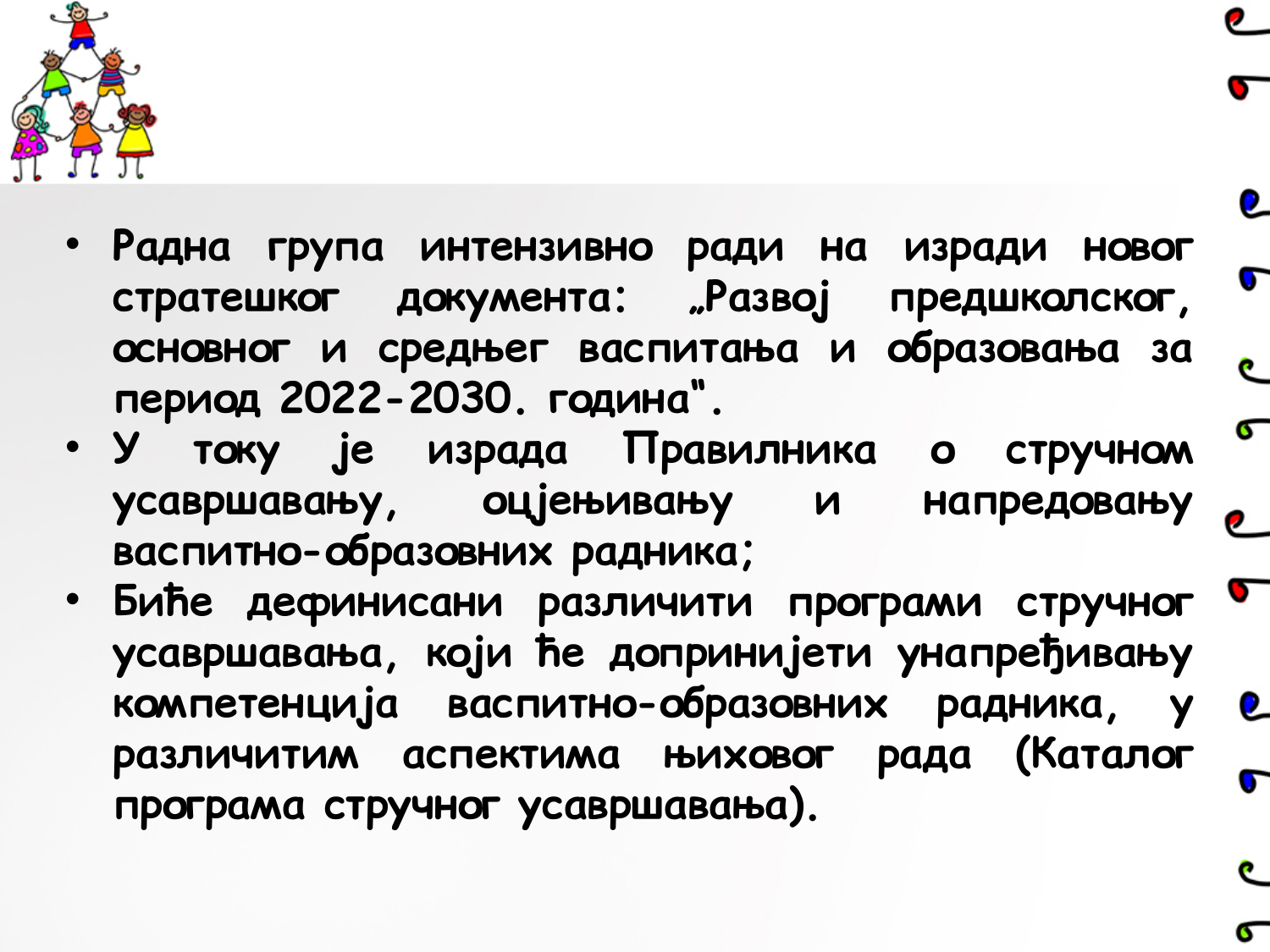

Радна група интензивно ради на изради новог стратешког документа: „Развој предшколског, основног и средњег васпитања и образовања за период 2022-2030. година“.
У току је израда Правилника о стручном усавршавању, оцјењивању и напредовању васпитно-образовних радника;
Биће дефинисани различити програми стручног усавршавања, који ће допринијети унапређивању компетенција васпитно-образовних радника, у различитим аспектима њиховог рада (Каталог програма стручног усавршавања).